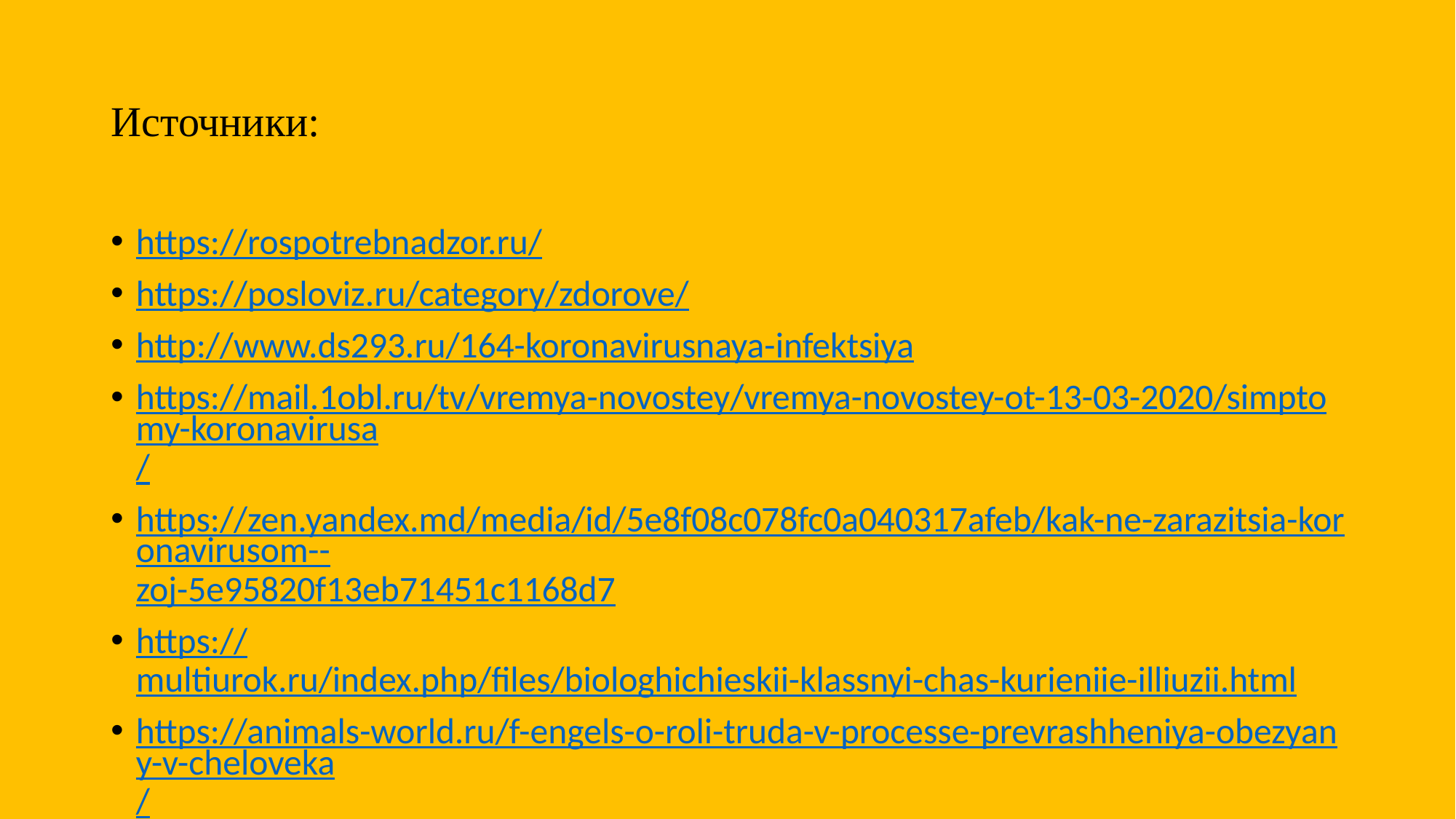

# Источники:
https://rospotrebnadzor.ru/
https://posloviz.ru/category/zdorove/
http://www.ds293.ru/164-koronavirusnaya-infektsiya
https://mail.1obl.ru/tv/vremya-novostey/vremya-novostey-ot-13-03-2020/simptomy-koronavirusa/
https://zen.yandex.md/media/id/5e8f08c078fc0a040317afeb/kak-ne-zarazitsia-koronavirusom--zoj-5e95820f13eb71451c1168d7
https://multiurok.ru/index.php/files/biologhichieskii-klassnyi-chas-kurieniie-illiuzii.html
https://animals-world.ru/f-engels-o-roli-truda-v-processe-prevrashheniya-obezyany-v-cheloveka/